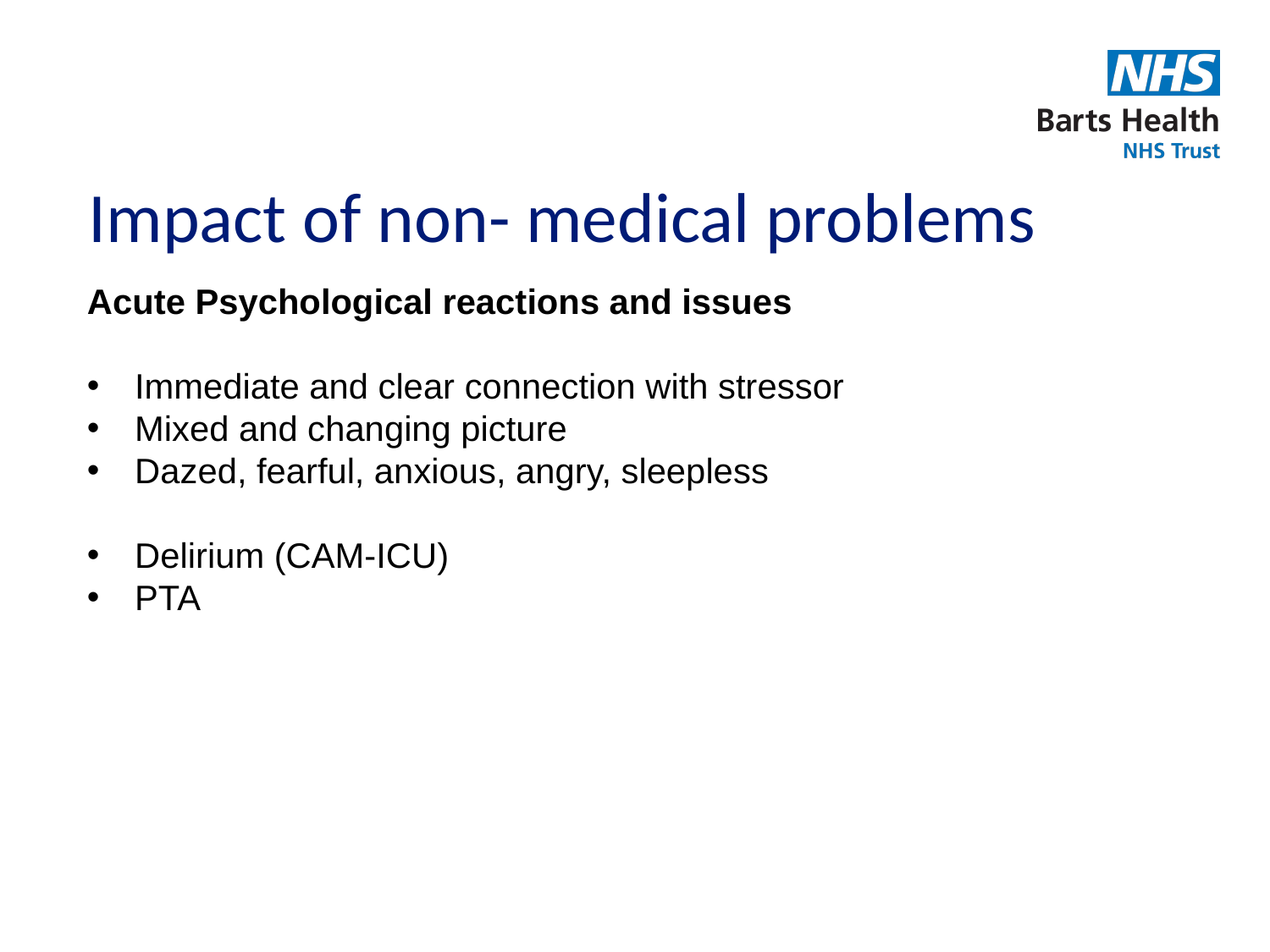

# Impact of non- medical problems
Acute Psychological reactions and issues

Immediate and clear connection with stressor
Mixed and changing picture
Dazed, fearful, anxious, angry, sleepless

Delirium (CAM-ICU)
PTA